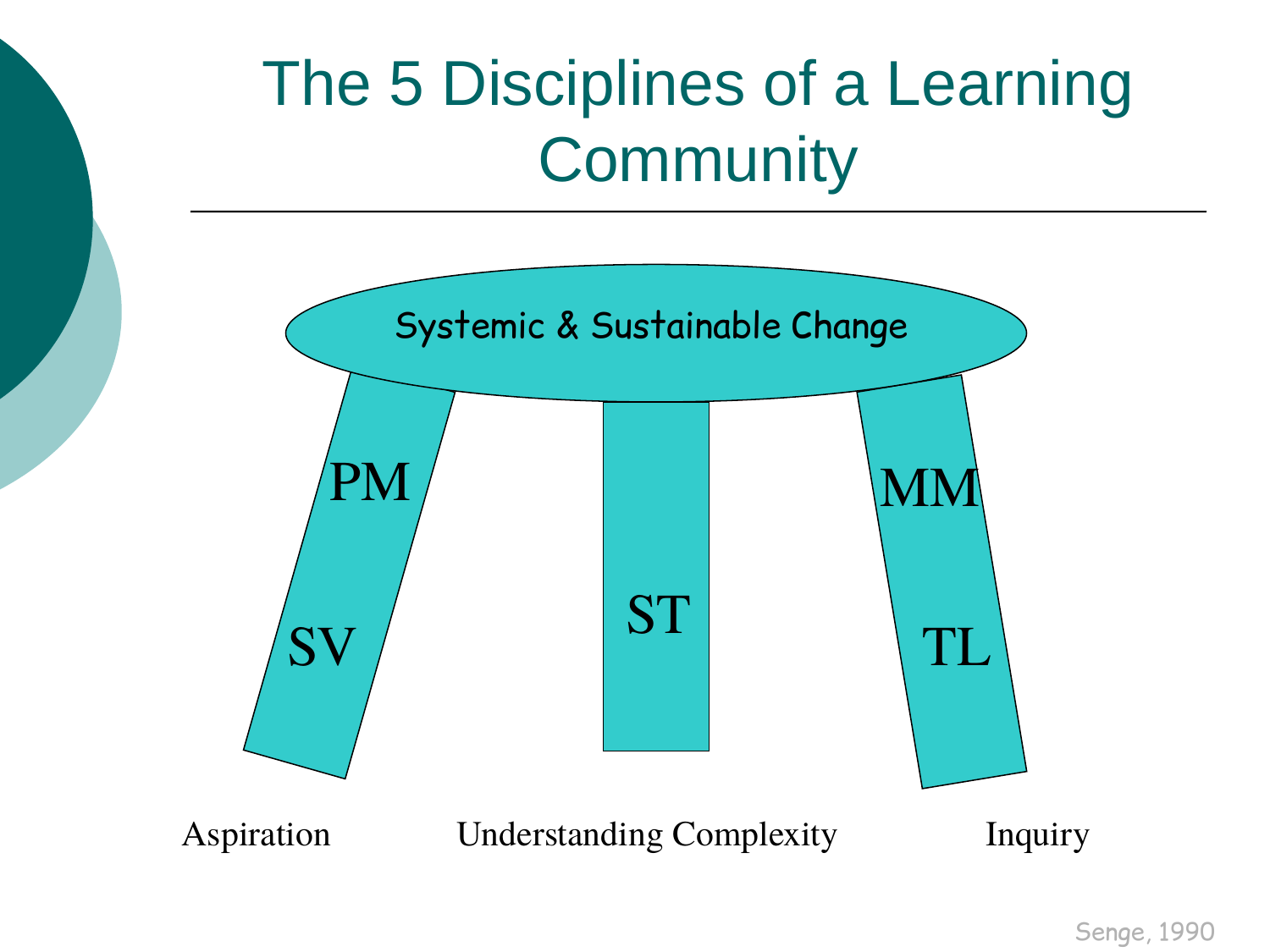

# The 5 Disciplines of a Learning Community

Systemic & Sustainable Change

PM
MM
ST
SV
TL
Aspiration
Understanding Complexity
Inquiry
Senge, 1990